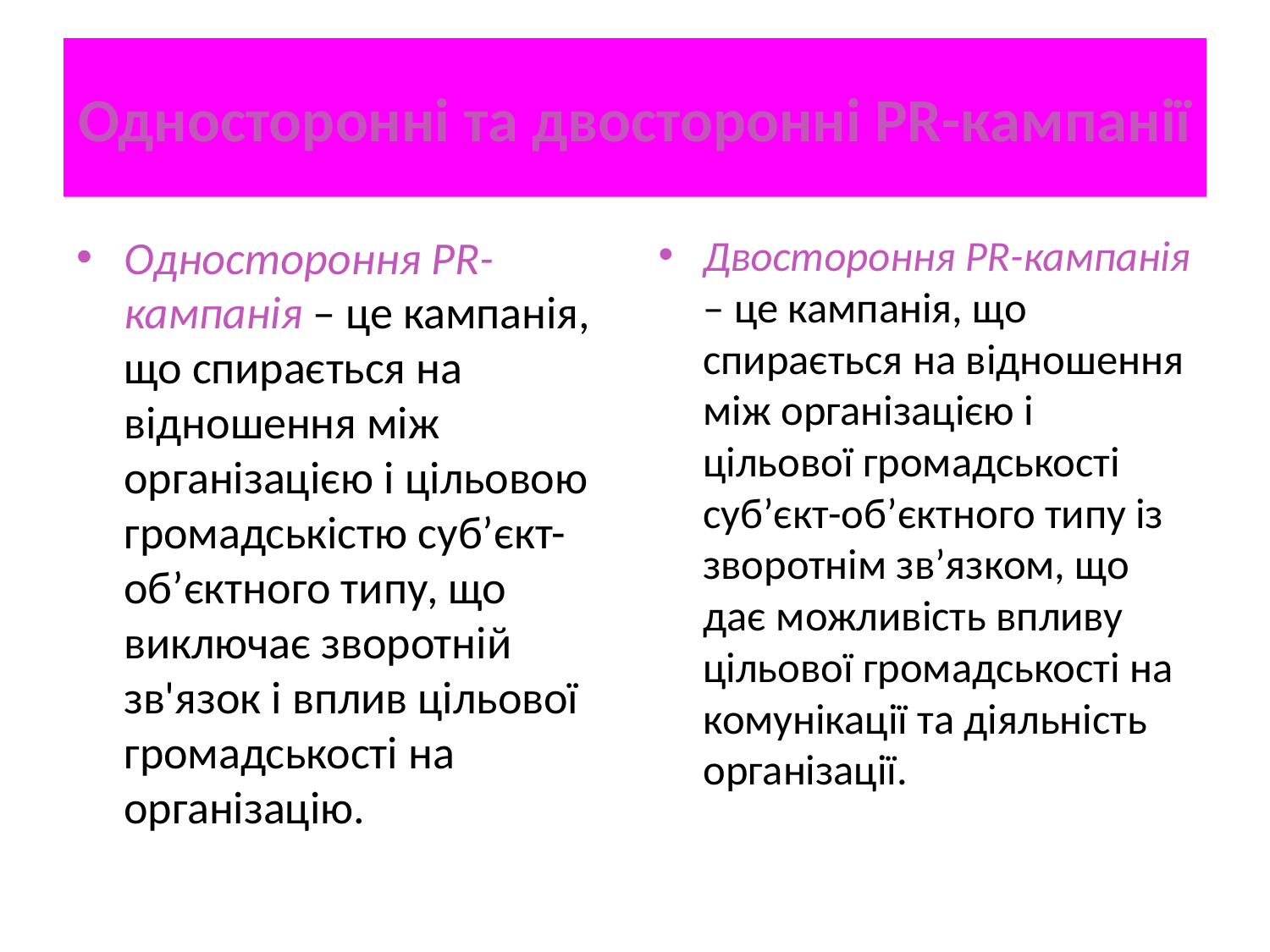

# Односторонні та двосторонні PR-кампанії
Одностороння PR-кампанія – це кампанія, що спирається на відношення між організацією і цільовою громадськістю суб’єкт-об’єктного типу, що виключає зворотній зв'язок і вплив цільової громадськості на організацію.
Двостороння PR-кампанія – це кампанія, що спирається на відношення між організацією і цільової громадськості суб’єкт-об’єктного типу із зворотнім зв’язком, що дає можливість впливу цільової громадськості на комунікації та діяльність організації.